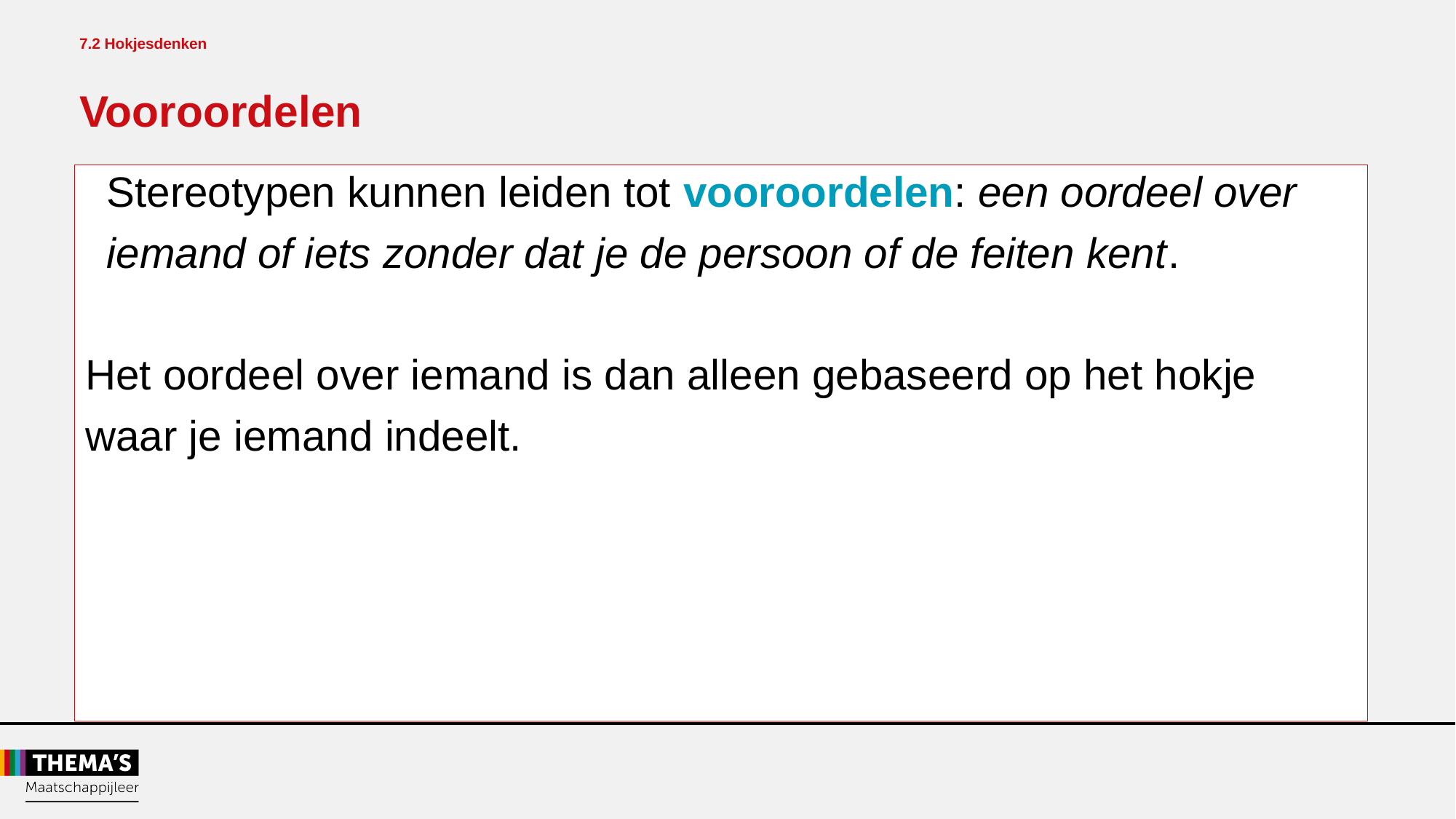

7.2 Hokjesdenken
Vooroordelen
Stereotypen kunnen leiden tot vooroordelen: een oordeel over
iemand of iets zonder dat je de persoon of de feiten kent.

Het oordeel over iemand is dan alleen gebaseerd op het hokje
waar je iemand indeelt.